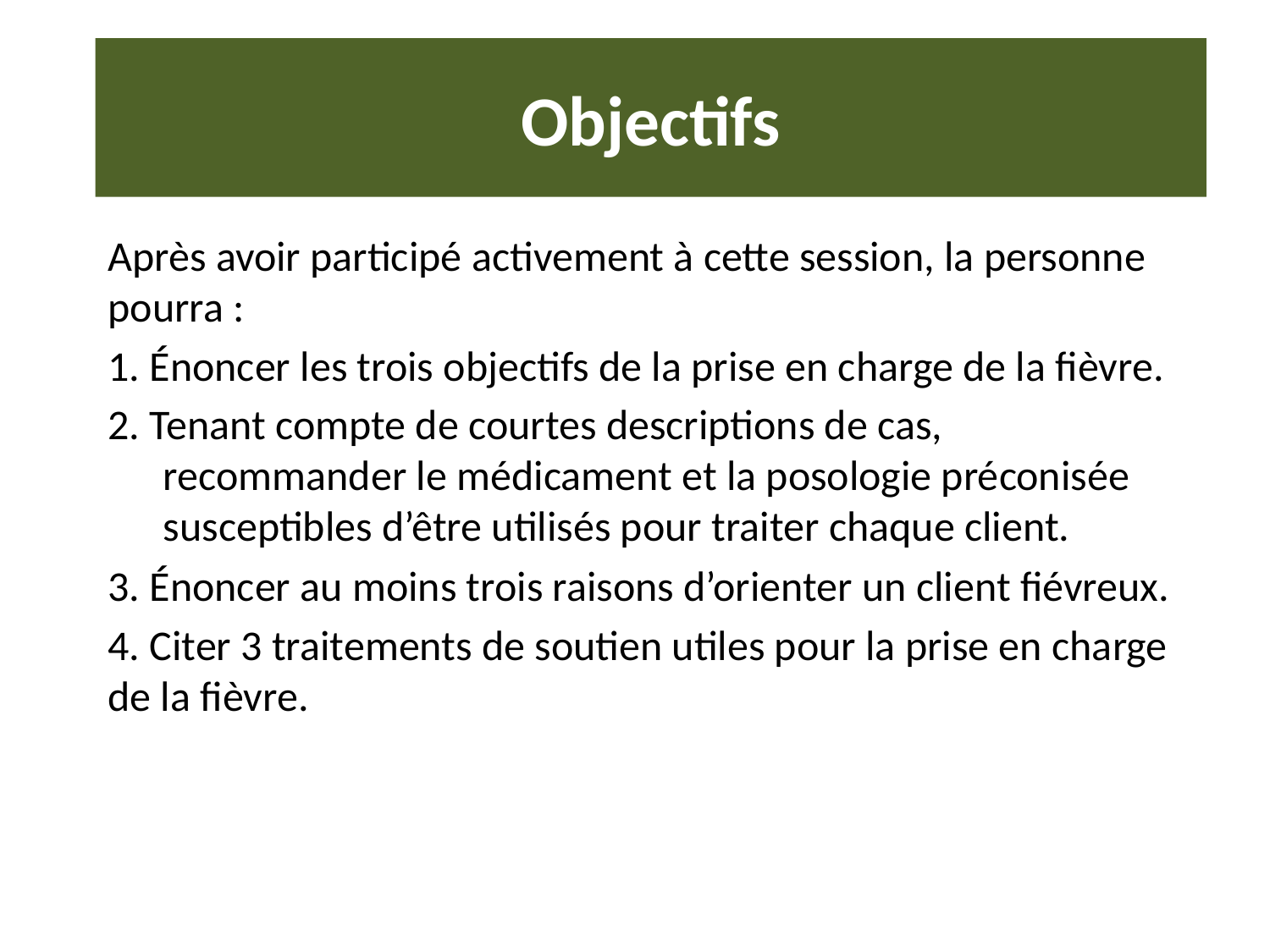

# Objectifs
Après avoir participé activement à cette session, la personne pourra :
1. Énoncer les trois objectifs de la prise en charge de la fièvre.
2. Tenant compte de courtes descriptions de cas, recommander le médicament et la posologie préconisée susceptibles d’être utilisés pour traiter chaque client.
3. Énoncer au moins trois raisons d’orienter un client fiévreux.
4. Citer 3 traitements de soutien utiles pour la prise en charge de la fièvre.